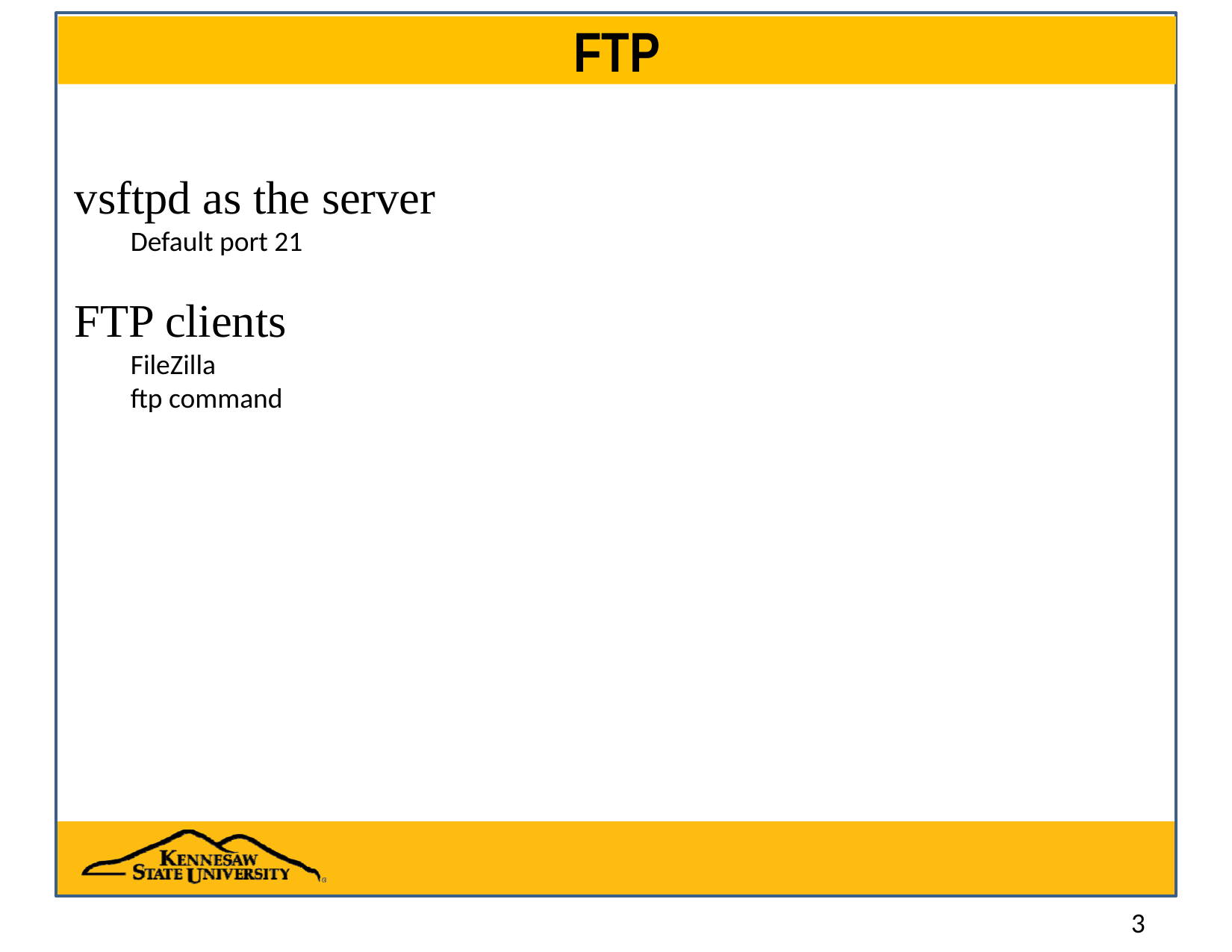

# FTP
vsftpd as the server
Default port 21

FTP clients
FileZilla
ftp command